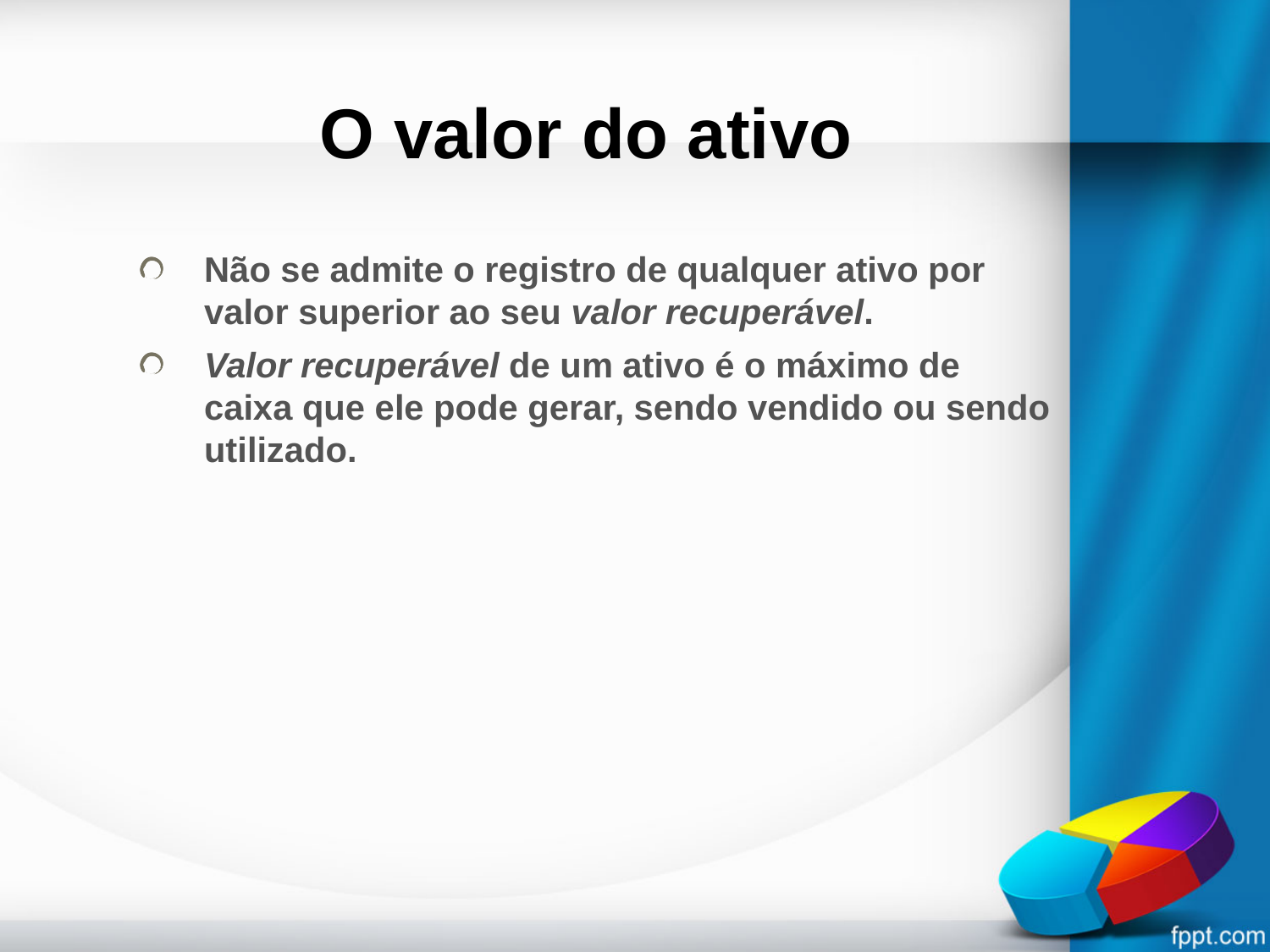

# O valor do ativo
Não se admite o registro de qualquer ativo por valor superior ao seu valor recuperável.
Valor recuperável de um ativo é o máximo de caixa que ele pode gerar, sendo vendido ou sendo utilizado.